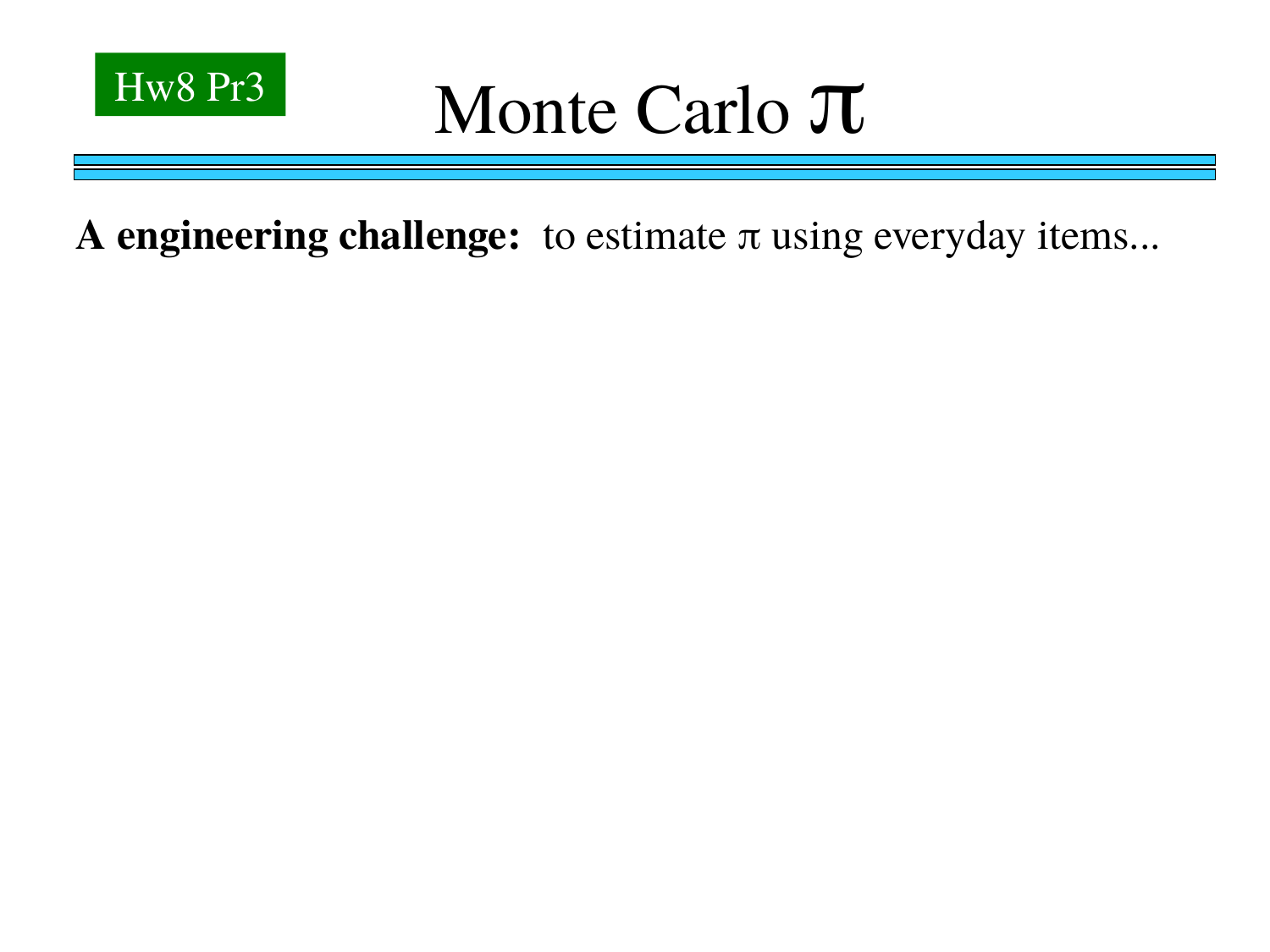

Monte Carlo π
Hw8 Pr3

A engineering challenge:  to estimate π using everyday items...